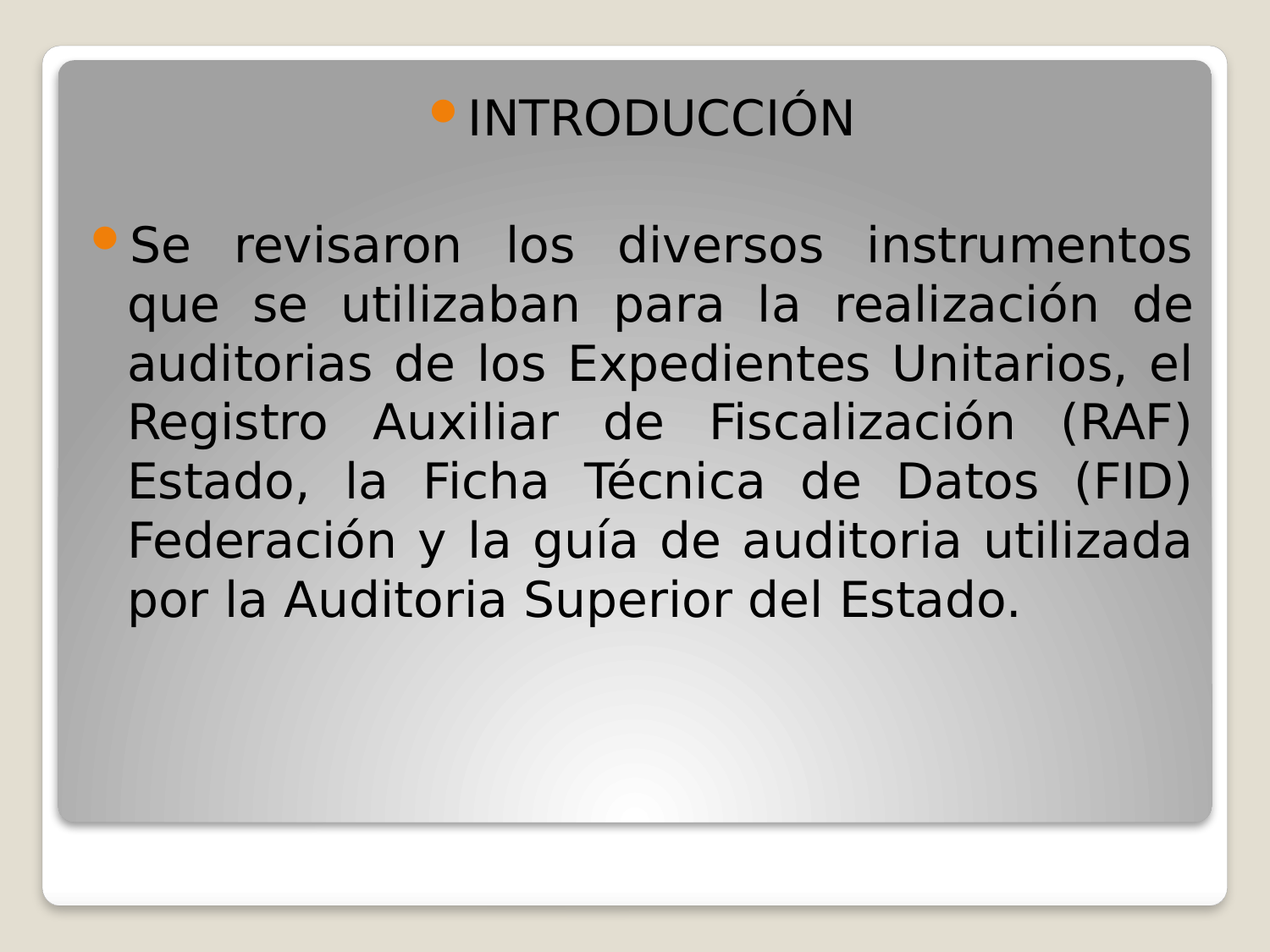

INTRODUCCIÓN

Se revisaron los diversos instrumentos que se utilizaban para la realización de auditorias de los Expedientes Unitarios, el Registro Auxiliar de Fiscalización (RAF) Estado, la Ficha Técnica de Datos (FID) Federación y la guía de auditoria utilizada por la Auditoria Superior del Estado.

#